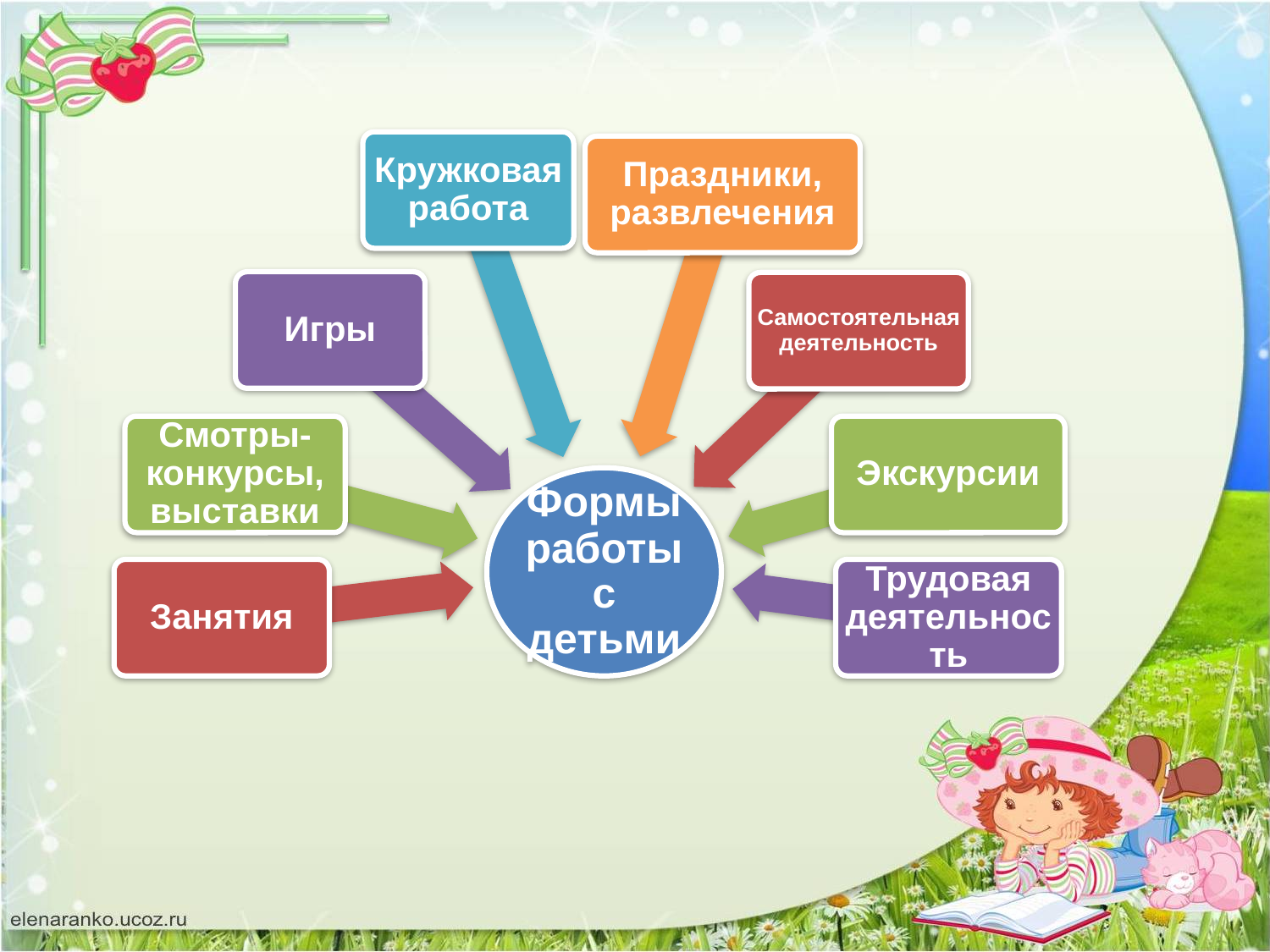

Формы работы с детьми
Занятия
Смотры-конкурсы, выставки
Игры
Кружковая работа
Праздники, развлечения
Самостоятельная деятельность
Экскурсии
Трудовая деятельность